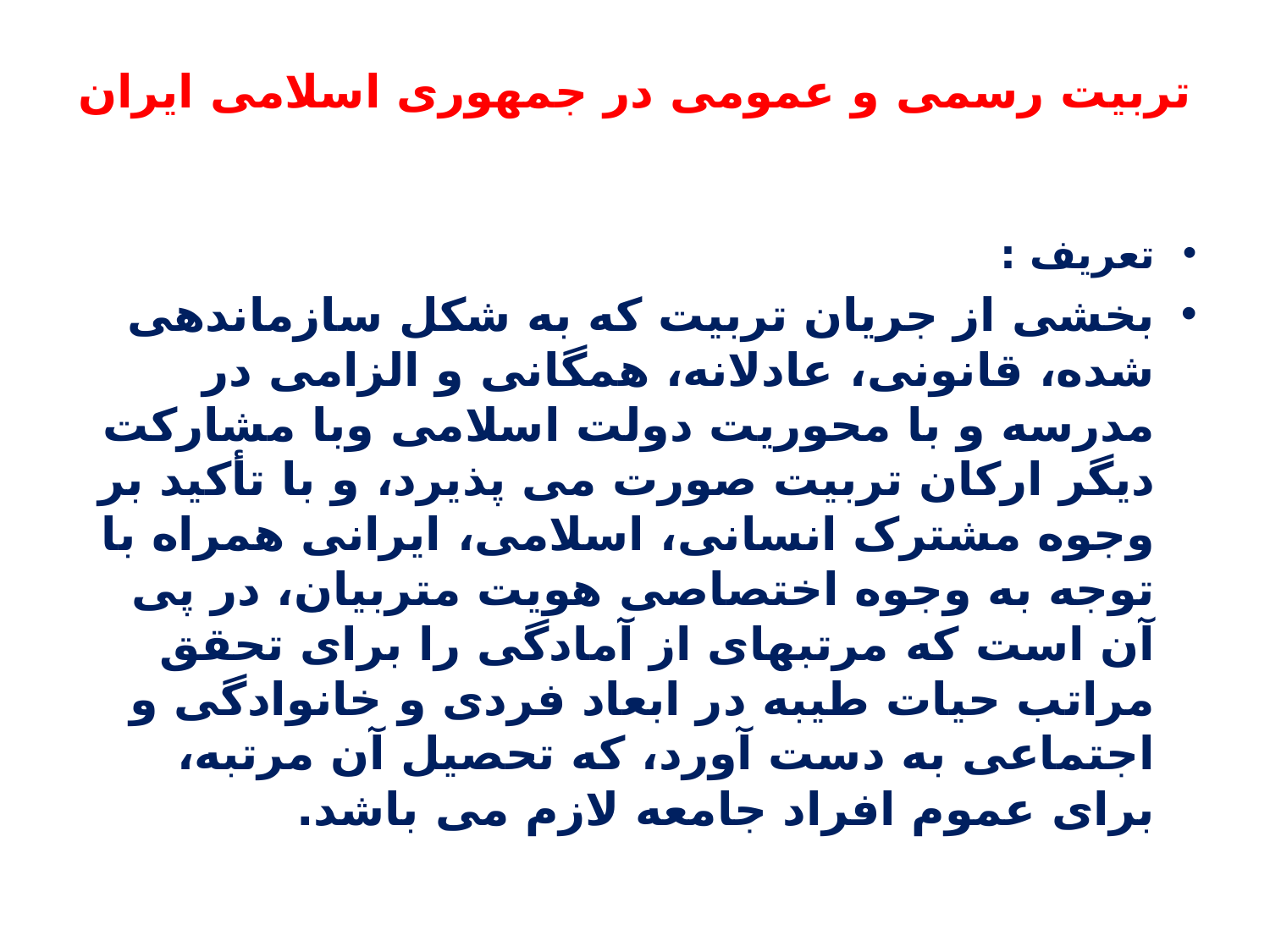

# تربیت رسمی و عمومی در جمهوری اسلامی ایران
تعریف :
بخشی از جریان تربیت که به شکل سازماندهی شده، قانونی، عادلانه، همگانی و الزامی در مدرسه و با محوریت دولت اسلامی وبا مشارکت دیگر ارکان تربیت صورت می پذیرد، و با تأکید بر وجوه مشترک انسانی، اسلامی، ایرانی همراه با توجه به وجوه اختصاصی هویت متربیان، در پی آن است که مرتبه‏ای از آمادگی را برای تحقق مراتب حیات طیبه در ابعاد فردی و خانوادگی و اجتماعی به دست آورد، که تحصیل آن مرتبه، برای عموم افراد جامعه لازم می باشد.